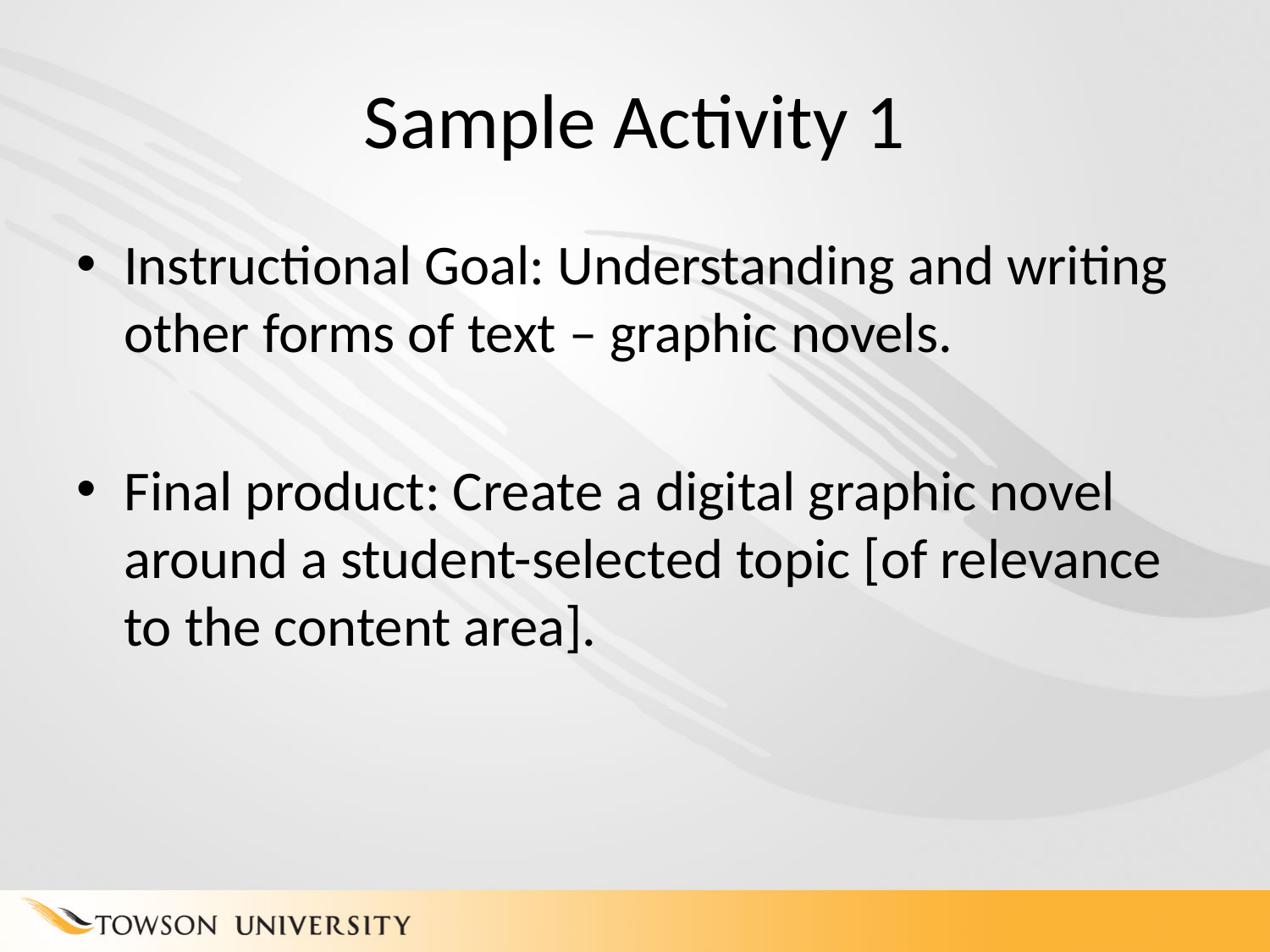

# Sample Activity 1
Instructional Goal: Understanding and writing other forms of text – graphic novels.

Final product: Create a digital graphic novel around a student-selected topic [of relevance to the content area].